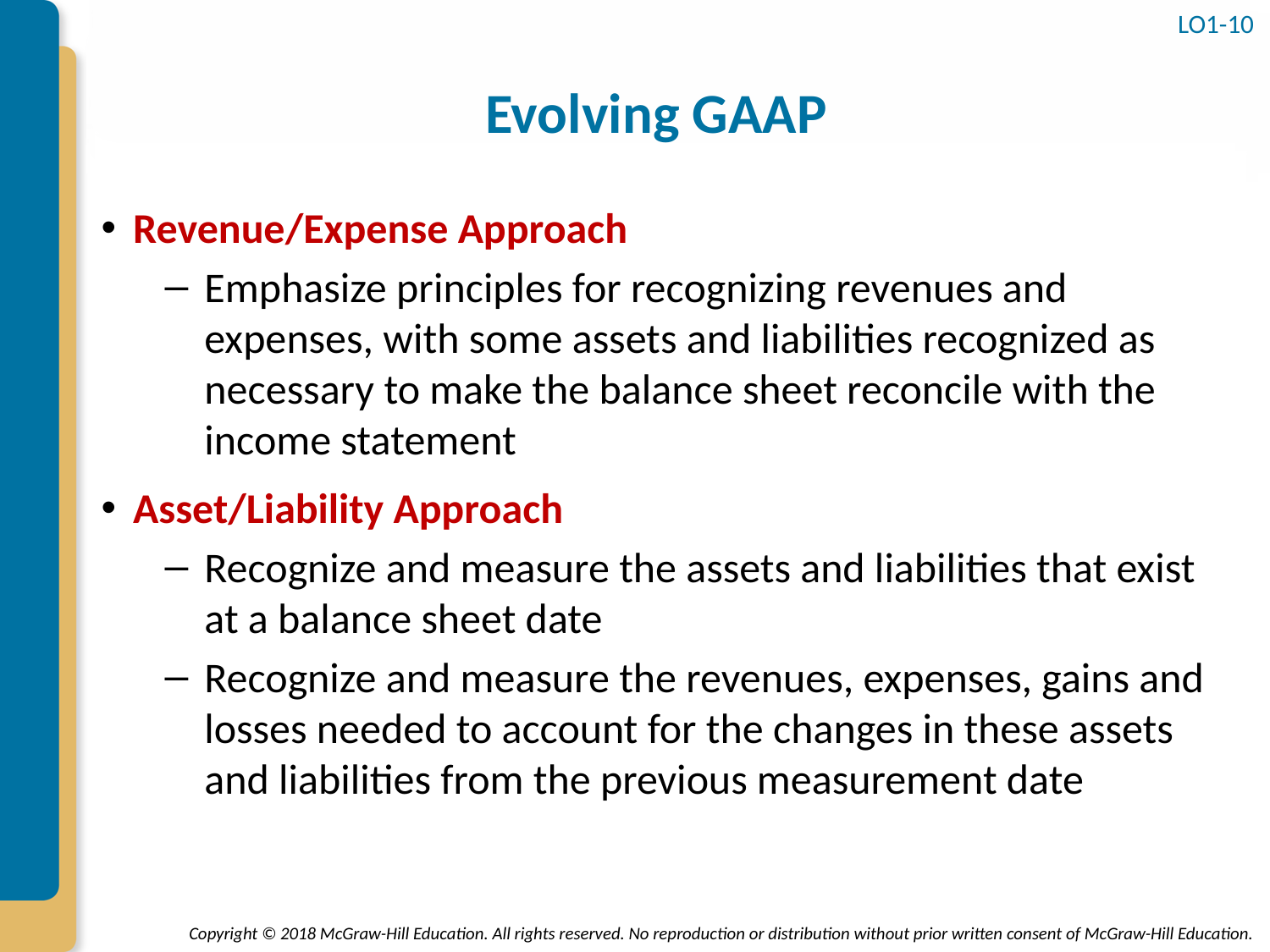

LO1-10
# Evolving GAAP
Revenue/Expense Approach
Emphasize principles for recognizing revenues and expenses, with some assets and liabilities recognized as necessary to make the balance sheet reconcile with the income statement
Asset/Liability Approach
Recognize and measure the assets and liabilities that exist at a balance sheet date
Recognize and measure the revenues, expenses, gains and losses needed to account for the changes in these assets and liabilities from the previous measurement date